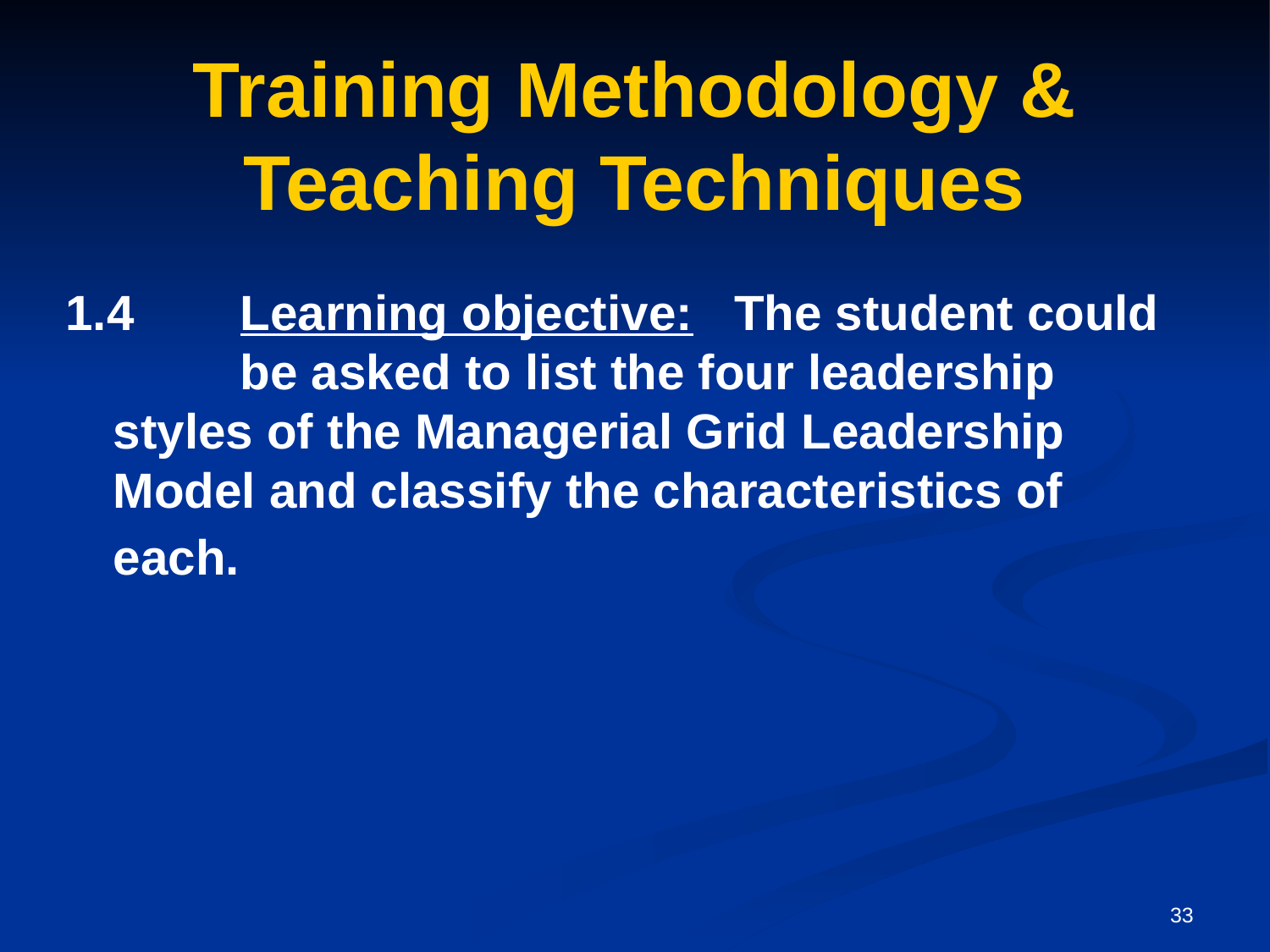

# Training Methodology & Teaching Techniques
1.4	Learning objective:   The student could 	be asked to list the four leadership 	styles of the Managerial Grid Leadership 	Model and classify the characteristics of 	each.
33